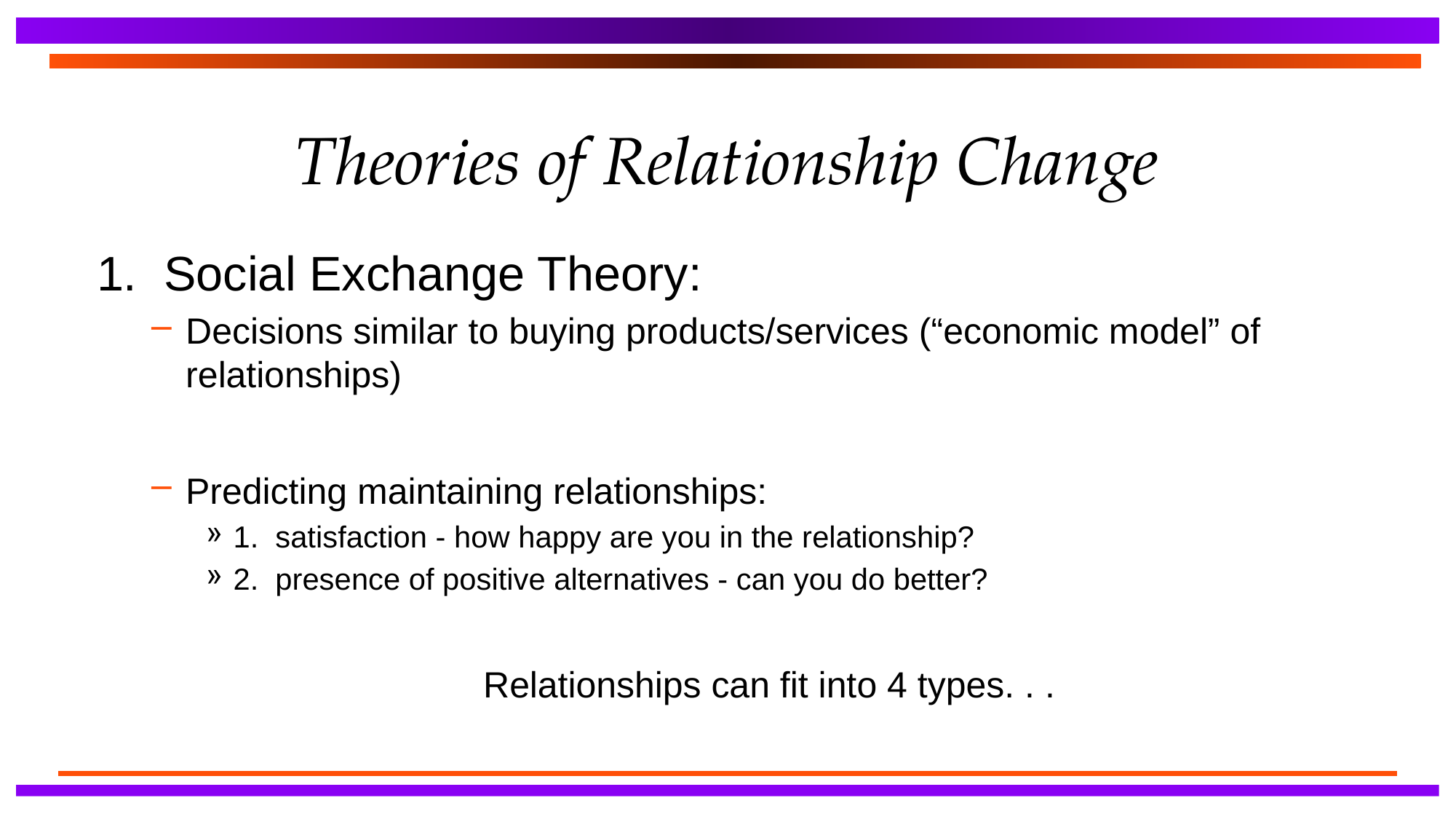

# Theories of Relationship Change
1.  Social Exchange Theory:
Decisions similar to buying products/services (“economic model” of relationships)

Predicting maintaining relationships:
1.  satisfaction - how happy are you in the relationship?
2.  presence of positive alternatives - can you do better?

Relationships can fit into 4 types. . .